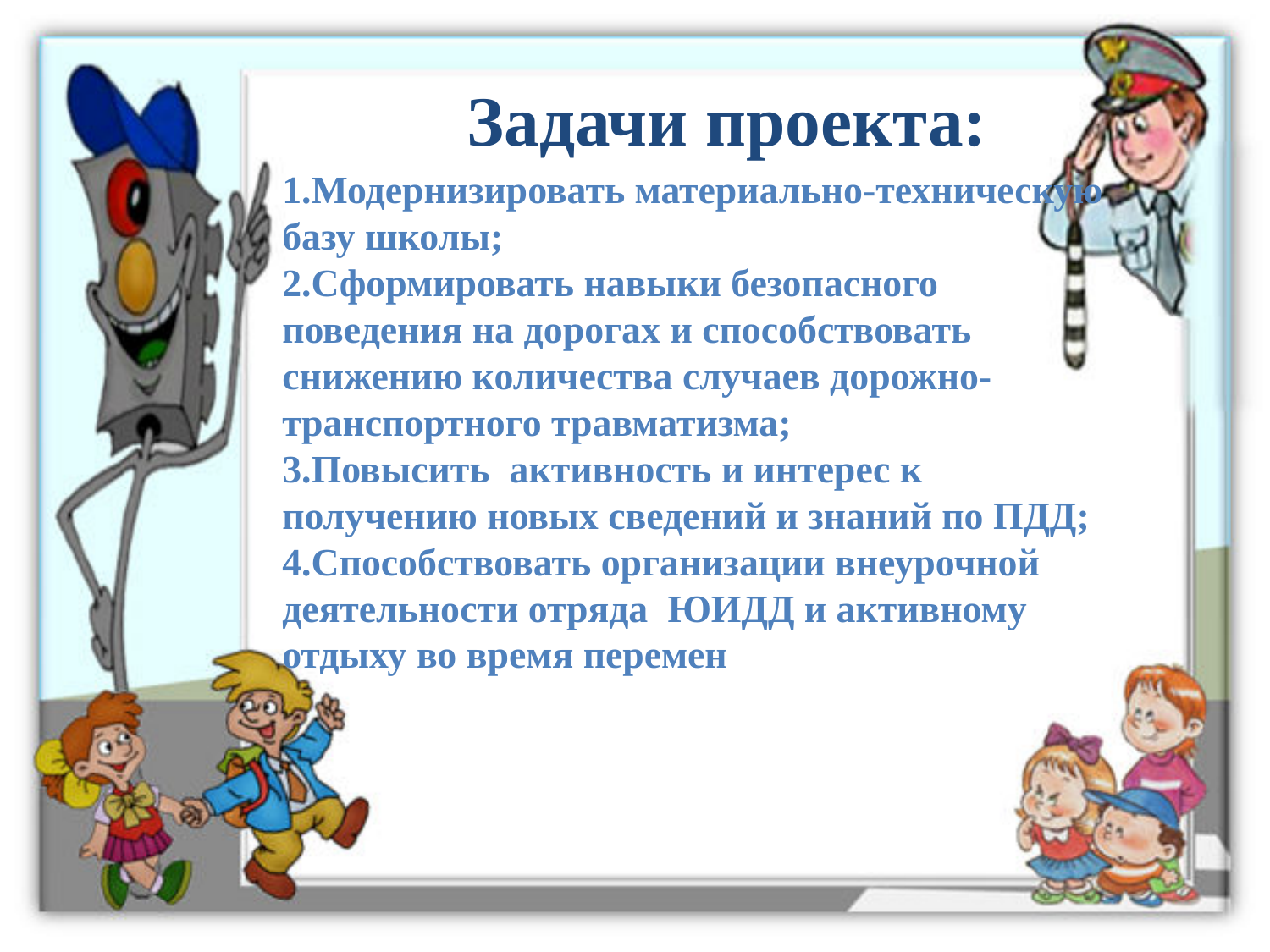

Задачи проекта:
1.Модернизировать материально-техническую базу школы;
2.Сформировать навыки безопасного поведения на дорогах и способствовать снижению количества случаев дорожно-транспортного травматизма;
3.Повысить  активность и интерес к получению новых сведений и знаний по ПДД;
4.Способствовать организации внеурочной деятельности отряда  ЮИДД и активному        отдыху во время перемен